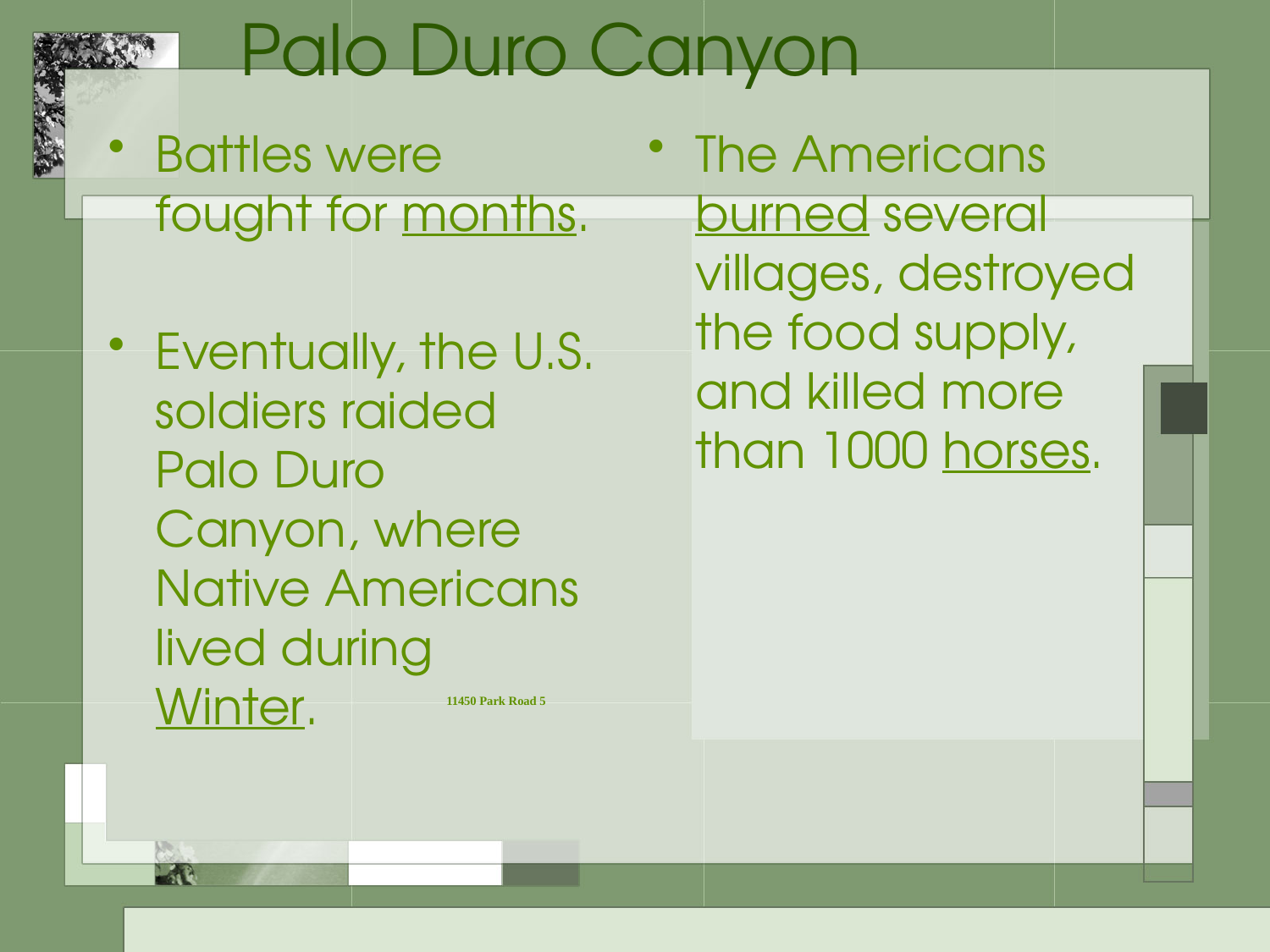

# Palo Duro Canyon
Battles were fought for months.

Eventually, the U.S. soldiers raided Palo Duro Canyon, where Native Americans lived during Winter.
The Americans burned several villages, destroyed the food supply, and killed more than 1000 horses.

11450 Park Road 5